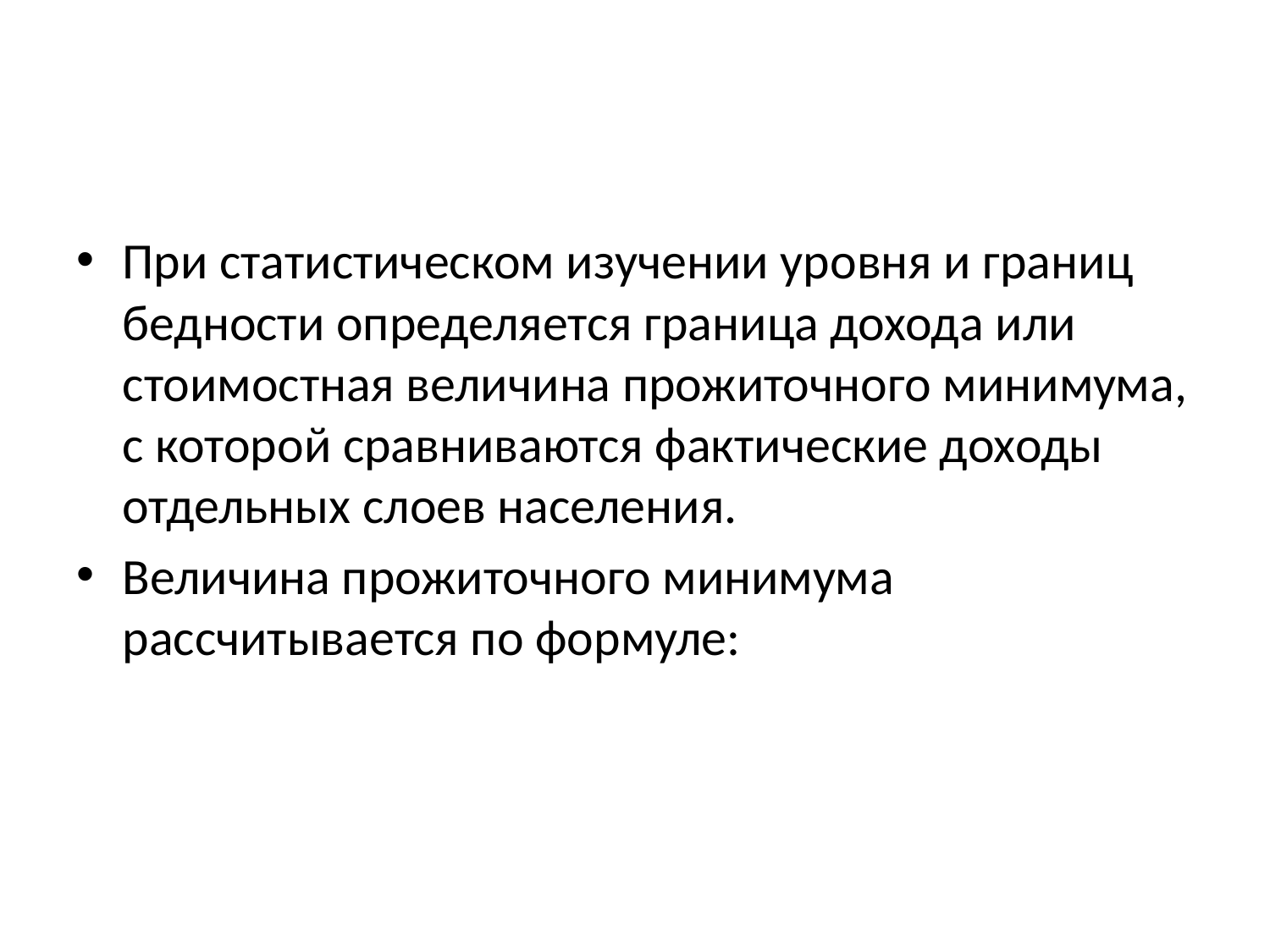

#
При статистическом изучении уровня и границ бедности определяется граница дохода или стоимостная величина прожиточного минимума, с которой сравниваются фактические доходы отдельных слоев населения.
Величина прожиточного минимума рассчитывается по формуле: